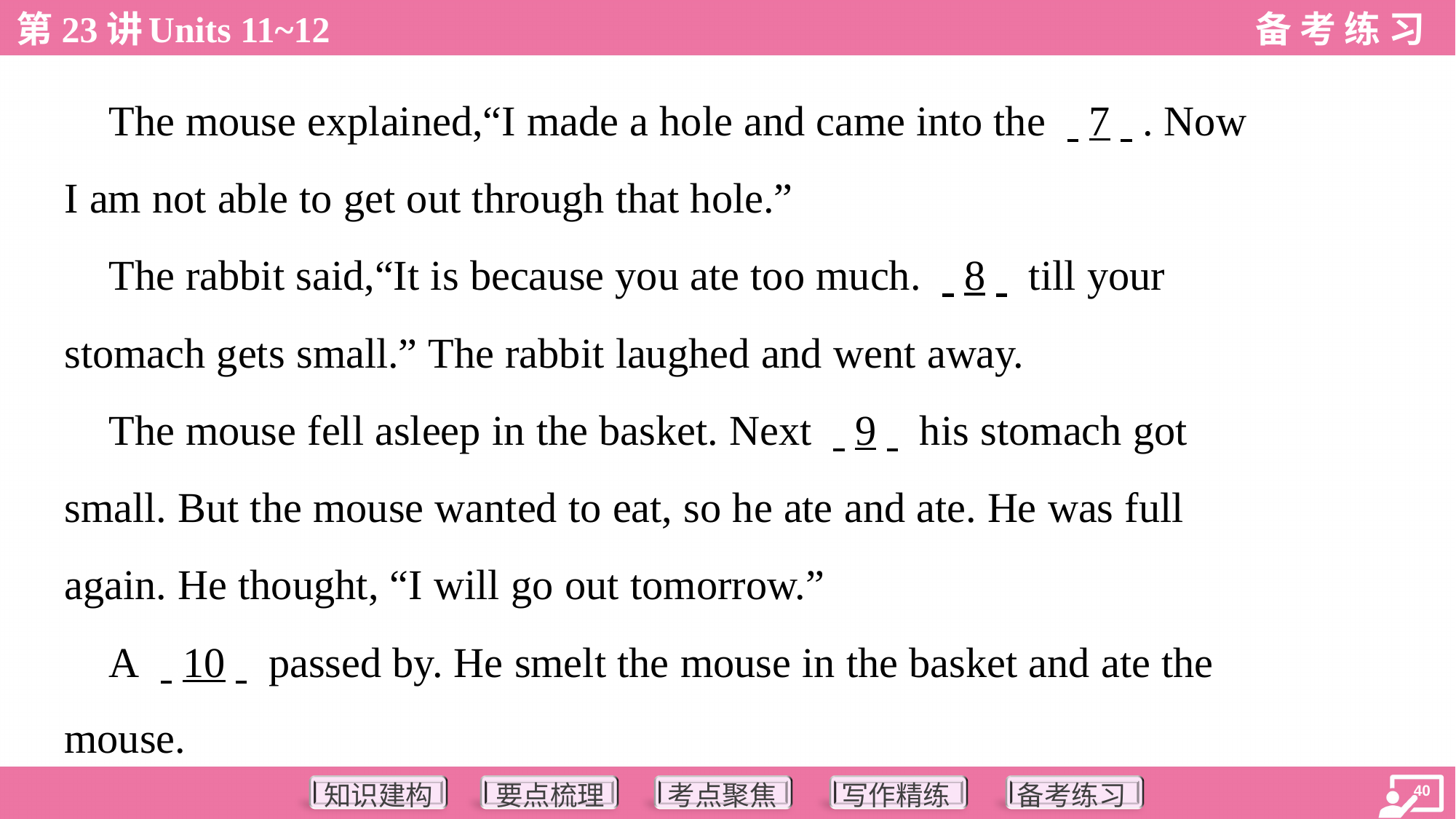

The mouse explained,“I made a hole and came into the . .7. .. Now
I am not able to get out through that hole.”
    The rabbit said,“It is because you ate too much. . .8. . till your
stomach gets small.” The rabbit laughed and went away.
    The mouse fell asleep in the basket. Next . .9. . his stomach got
small. But the mouse wanted to eat, so he ate and ate. He was full
again. He thought, “I will go out tomorrow.”
    A . .10. . passed by. He smelt the mouse in the basket and ate the
mouse.